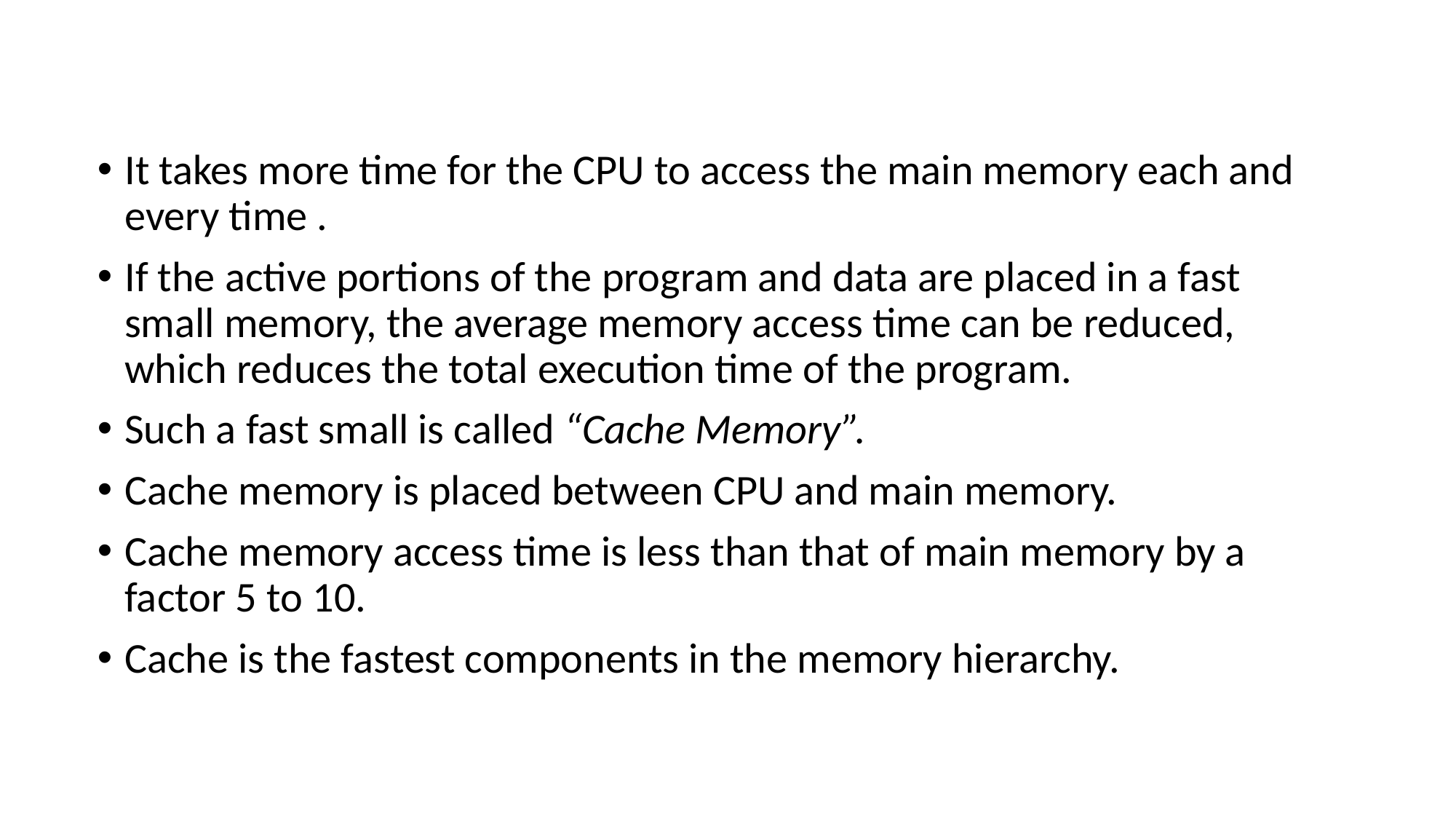

#
It takes more time for the CPU to access the main memory each and every time .
If the active portions of the program and data are placed in a fast small memory, the average memory access time can be reduced, which reduces the total execution time of the program.
Such a fast small is called “Cache Memory”.
Cache memory is placed between CPU and main memory.
Cache memory access time is less than that of main memory by a factor 5 to 10.
Cache is the fastest components in the memory hierarchy.